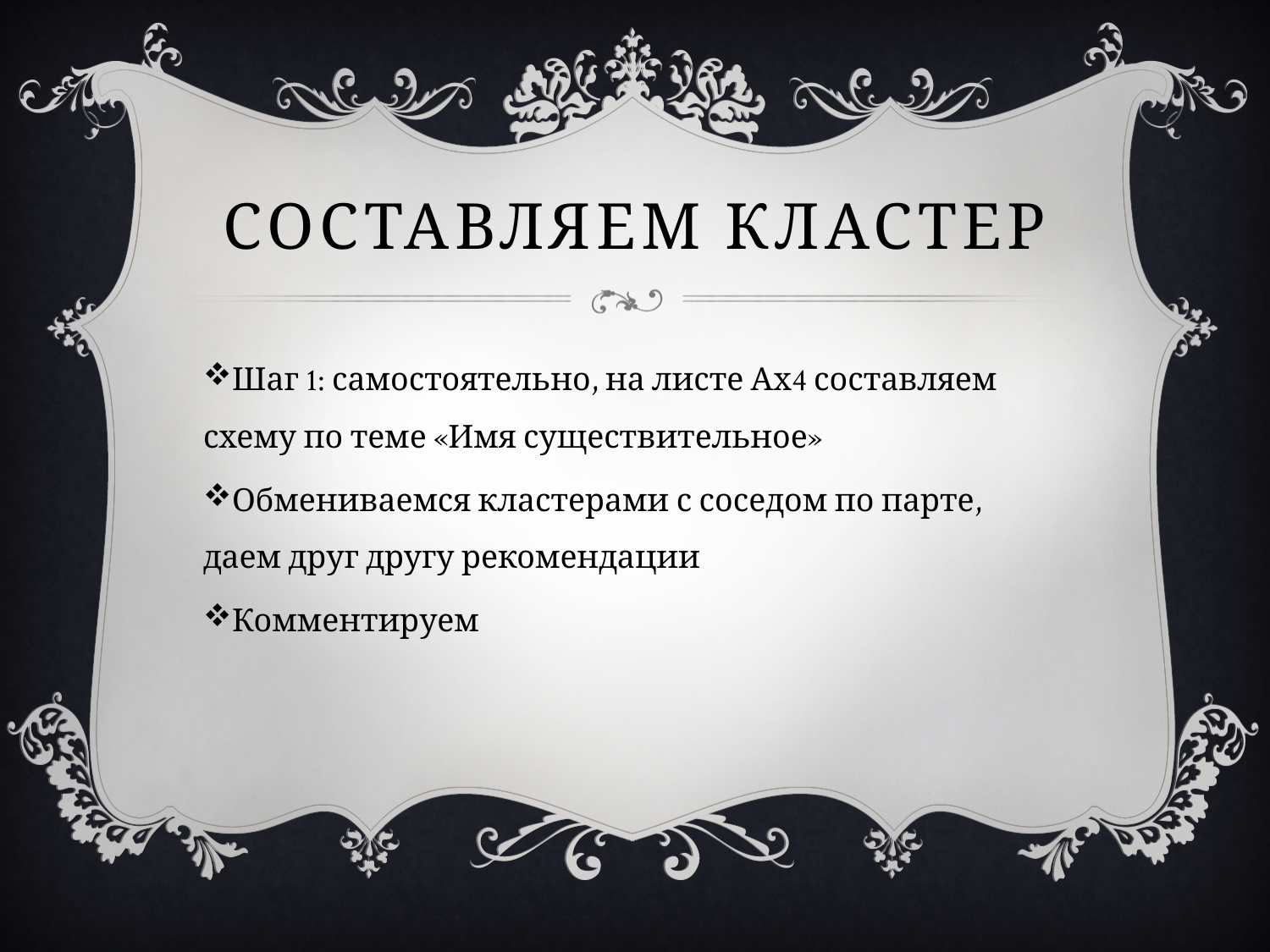

# Составляем кластер
Шаг 1: самостоятельно, на листе Ах4 составляем схему по теме «Имя существительное»
Обмениваемся кластерами с соседом по парте, даем друг другу рекомендации
Комментируем